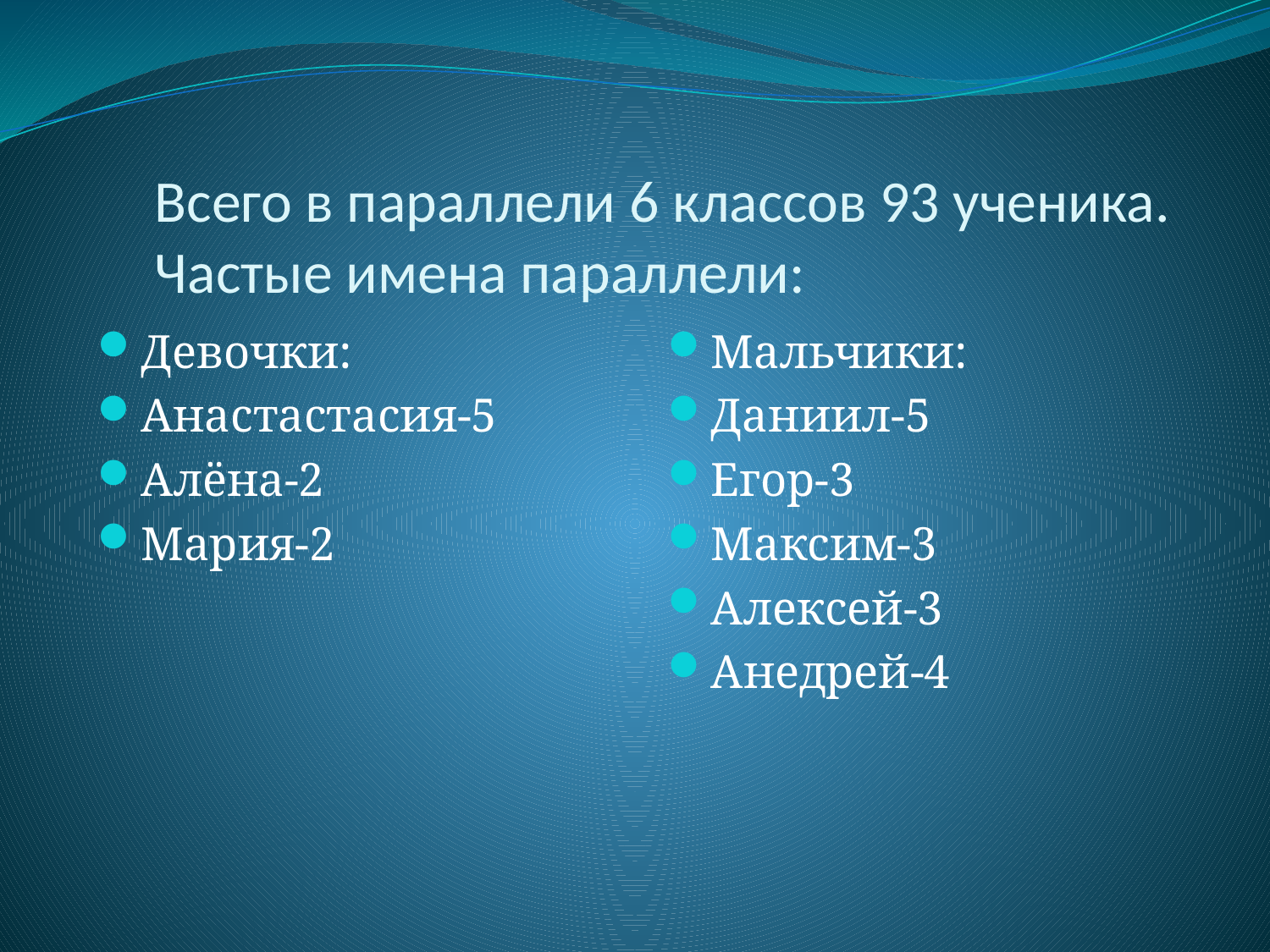

# Всего в параллели 6 классов 93 ученика. Частые имена параллели:
Девочки:
Анастастасия-5
Алёна-2
Мария-2

Мальчики:
Даниил-5
Егор-3
Максим-3
Алексей-3
Анедрей-4